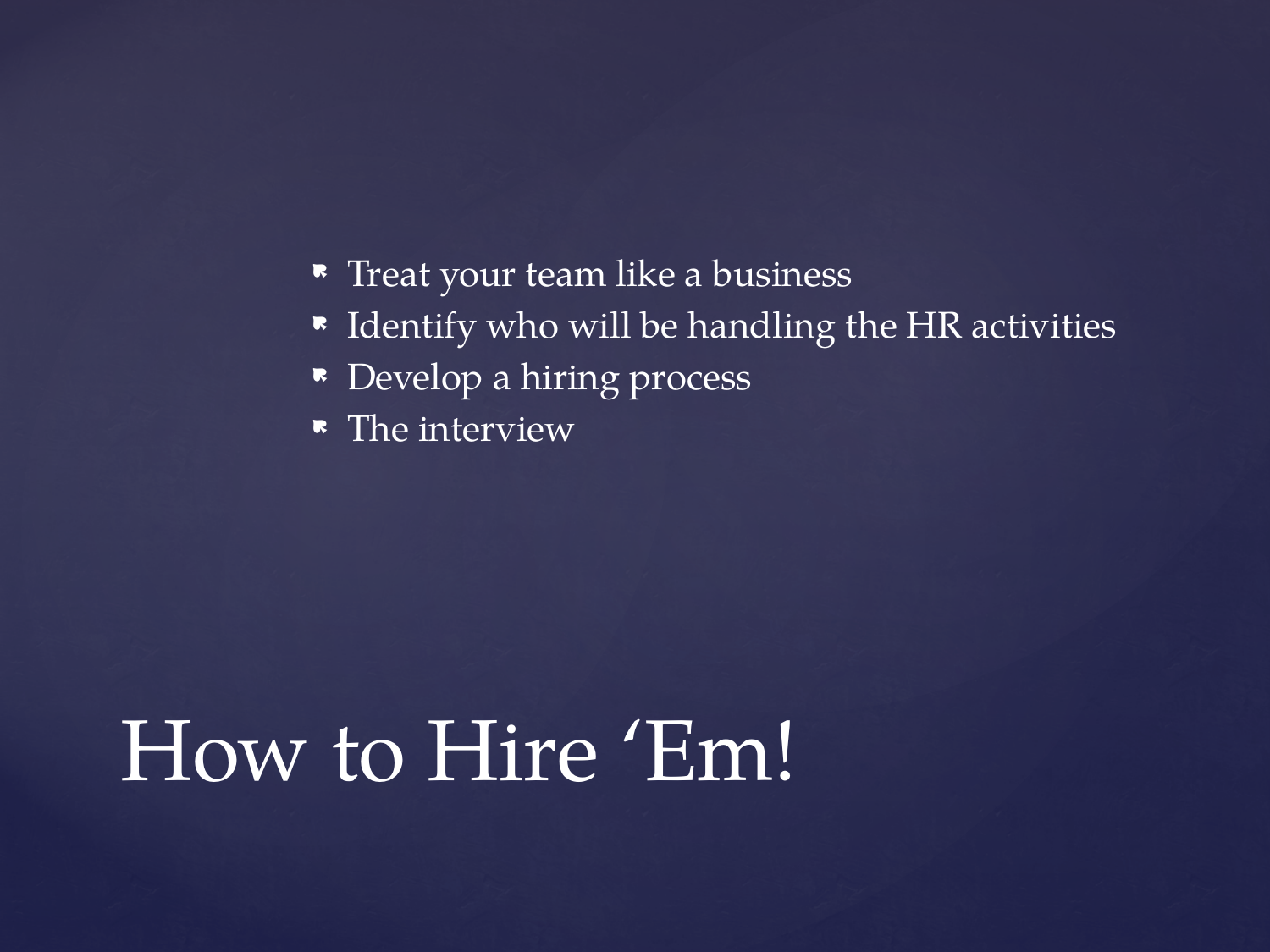

Treat your team like a business
Identify who will be handling the HR activities
Develop a hiring process
The interview
# How to Hire ‘Em!